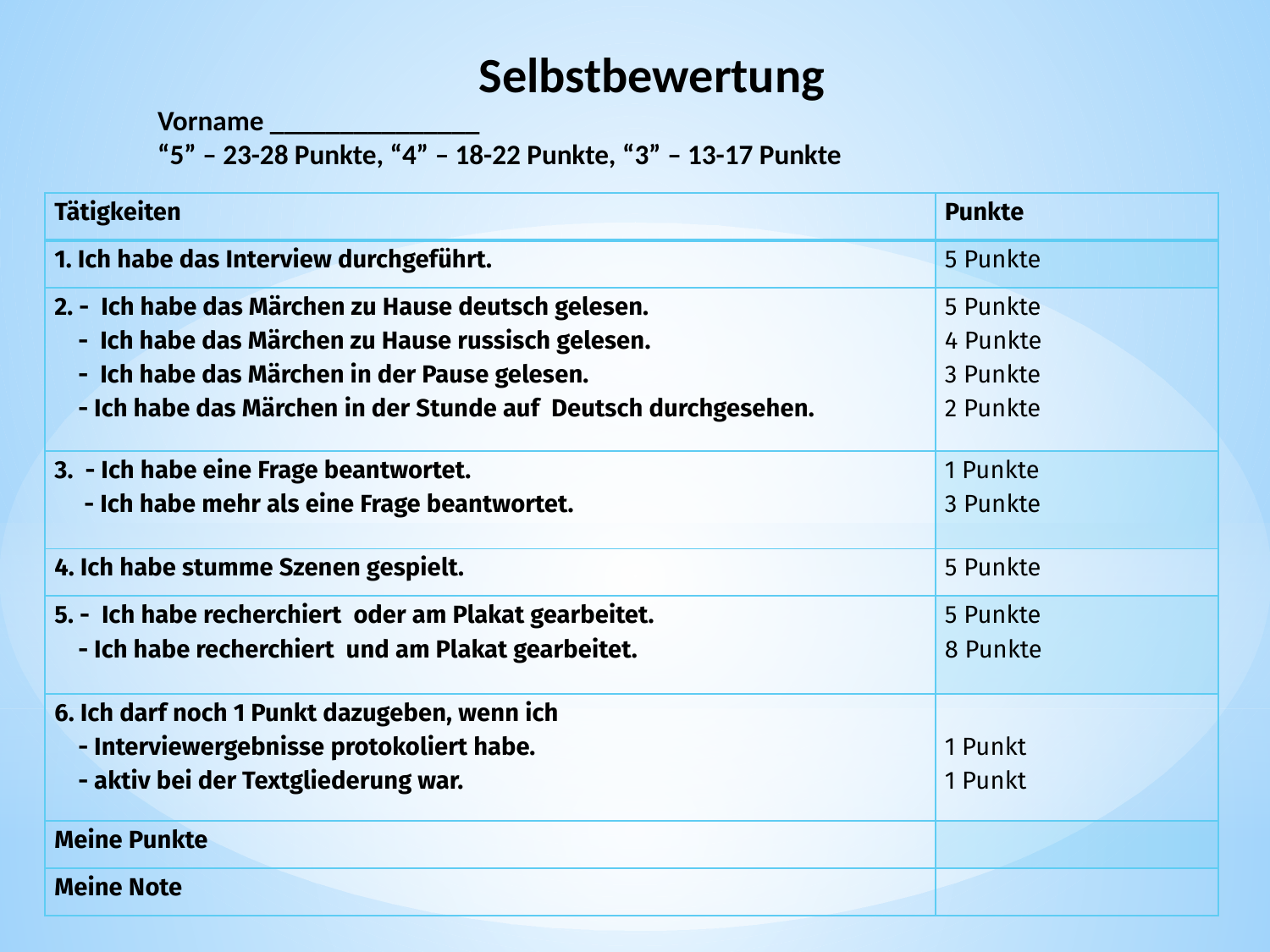

Selbstbewertung
Vorname _______________
“5” – 23-28 Punkte, “4” – 18-22 Punkte, “3” – 13-17 Punkte
| Tätigkeiten | Punkte |
| --- | --- |
| 1. Ich habe das Interview durchgeführt. | 5 Punkte |
| 2. - Ich habe das Märchen zu Hause deutsch gelesen. - Ich habe das Märchen zu Hause russisch gelesen. - Ich habe das Märchen in der Pause gelesen. - Ich habe das Märchen in der Stunde auf Deutsch durchgesehen. | 5 Punkte 4 Punkte 3 Punkte 2 Punkte |
| 3. - Ich habe eine Frage beantwortet. - Ich habe mehr als eine Frage beantwortet. | 1 Punkte 3 Punkte |
| 4. Ich habe stumme Szenen gespielt. | 5 Punkte |
| 5. - Ich habe recherchiert oder am Plakat gearbeitet. - Ich habe recherchiert und am Plakat gearbeitet. | 5 Punkte 8 Punkte |
| 6. Ich darf noch 1 Punkt dazugeben, wenn ich - Interviewergebnisse protokoliert habe. - aktiv bei der Textgliederung war. | 1 Punkt 1 Punkt |
| Meine Punkte |  |
| Meine Note |  |